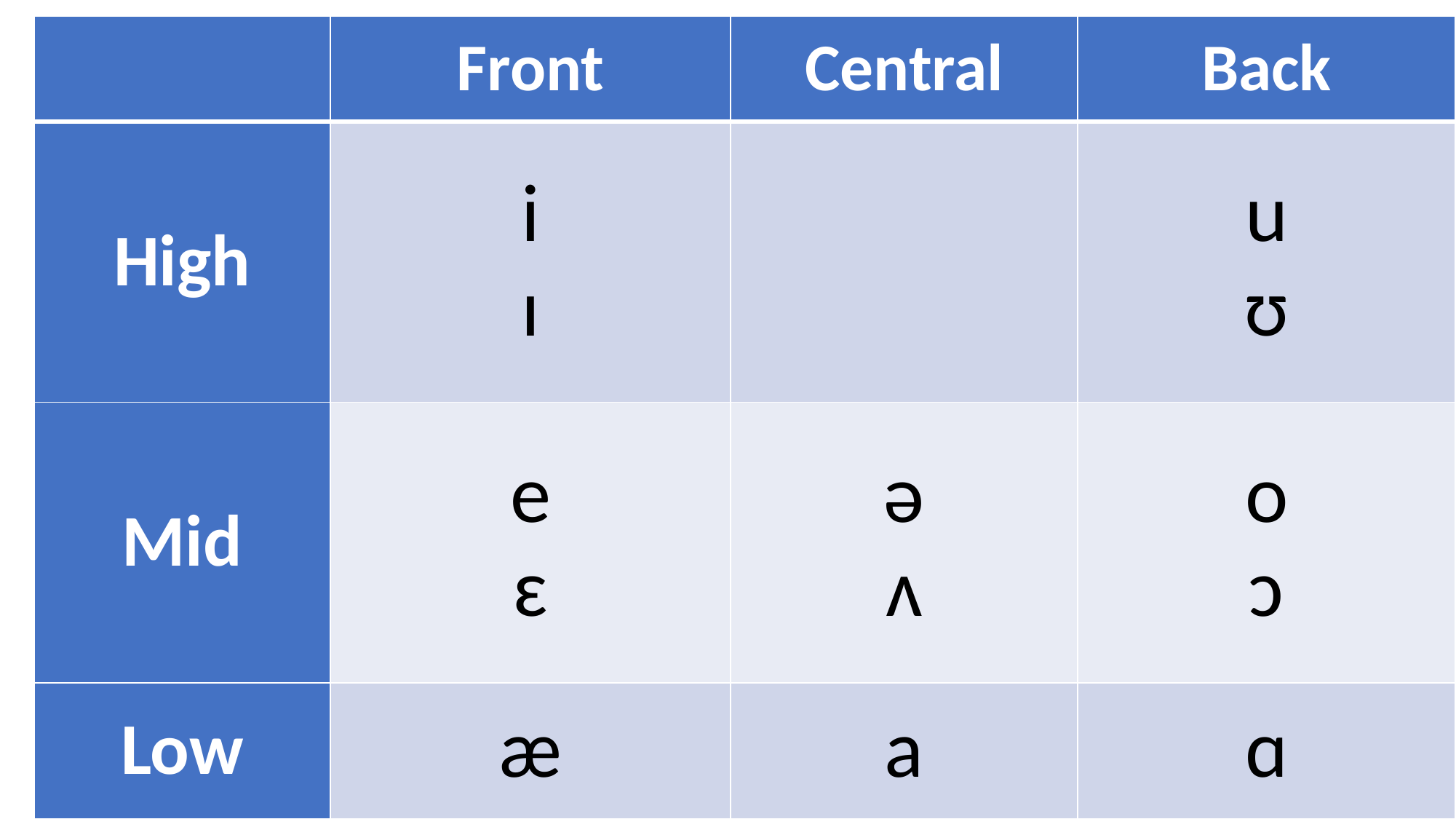

|  | Front | Central | Back |
| --- | --- | --- | --- |
| High | i ɪ |  | u ʊ |
| Mid | e ɛ | ə ʌ | o ɔ |
| Low | æ | a | ɑ |